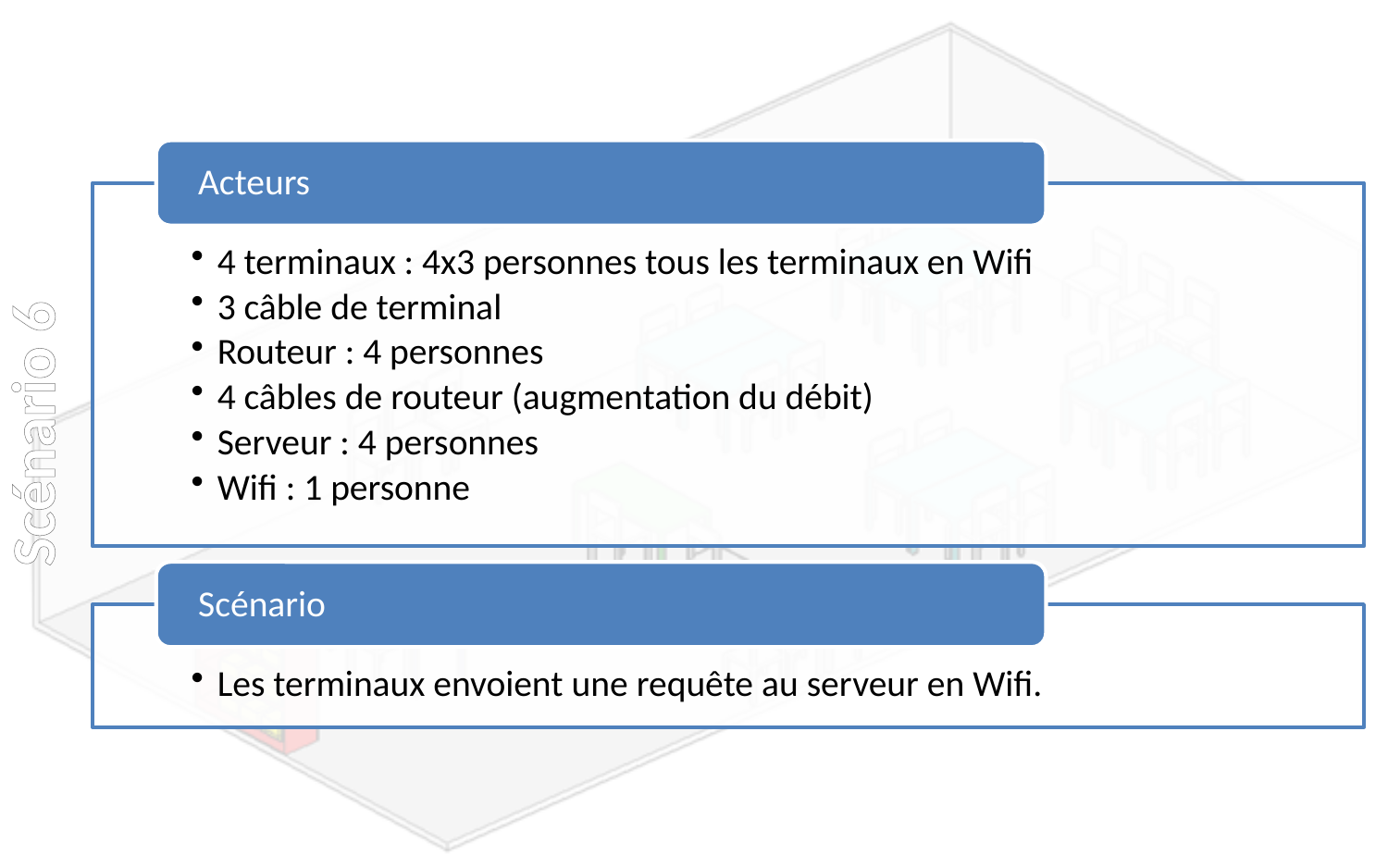

4 terminaux : 4x3 personnes tous les terminaux en Wifi
3 câble de terminal
Routeur : 4 personnes
4 câbles de routeur (augmentation du débit)
Serveur : 4 personnes
Wifi : 1 personne
Acteurs
Les terminaux envoient une requête au serveur en Wifi.
Scénario
Scénario 6